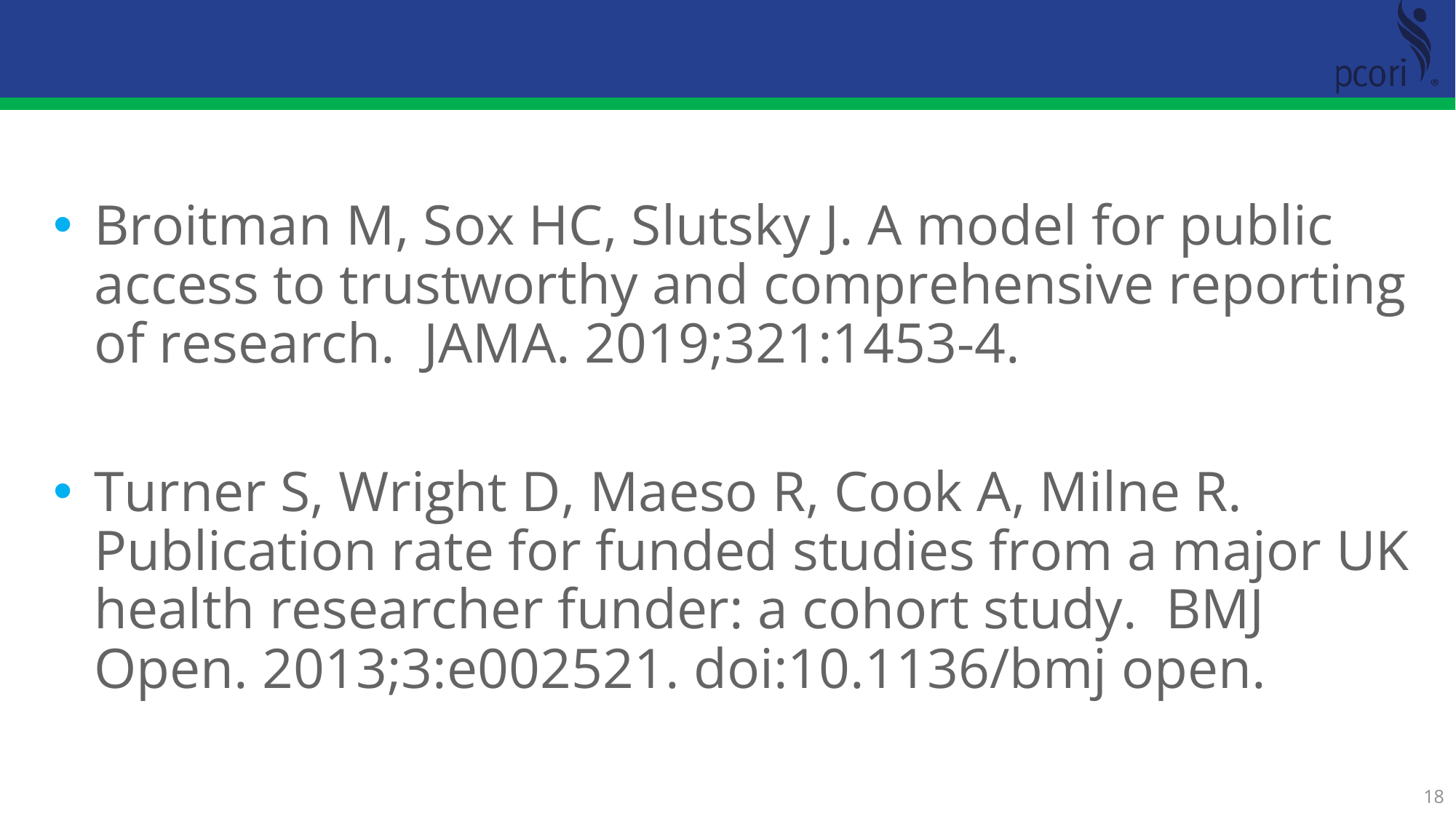

Broitman M, Sox HC, Slutsky J. A model for public access to trustworthy and comprehensive reporting of research.  JAMA. 2019;321:1453-4.

Turner S, Wright D, Maeso R, Cook A, Milne R.  Publication rate for funded studies from a major UK health researcher funder: a cohort study.  BMJ Open. 2013;3:e002521. doi:10.1136/bmj open.
18